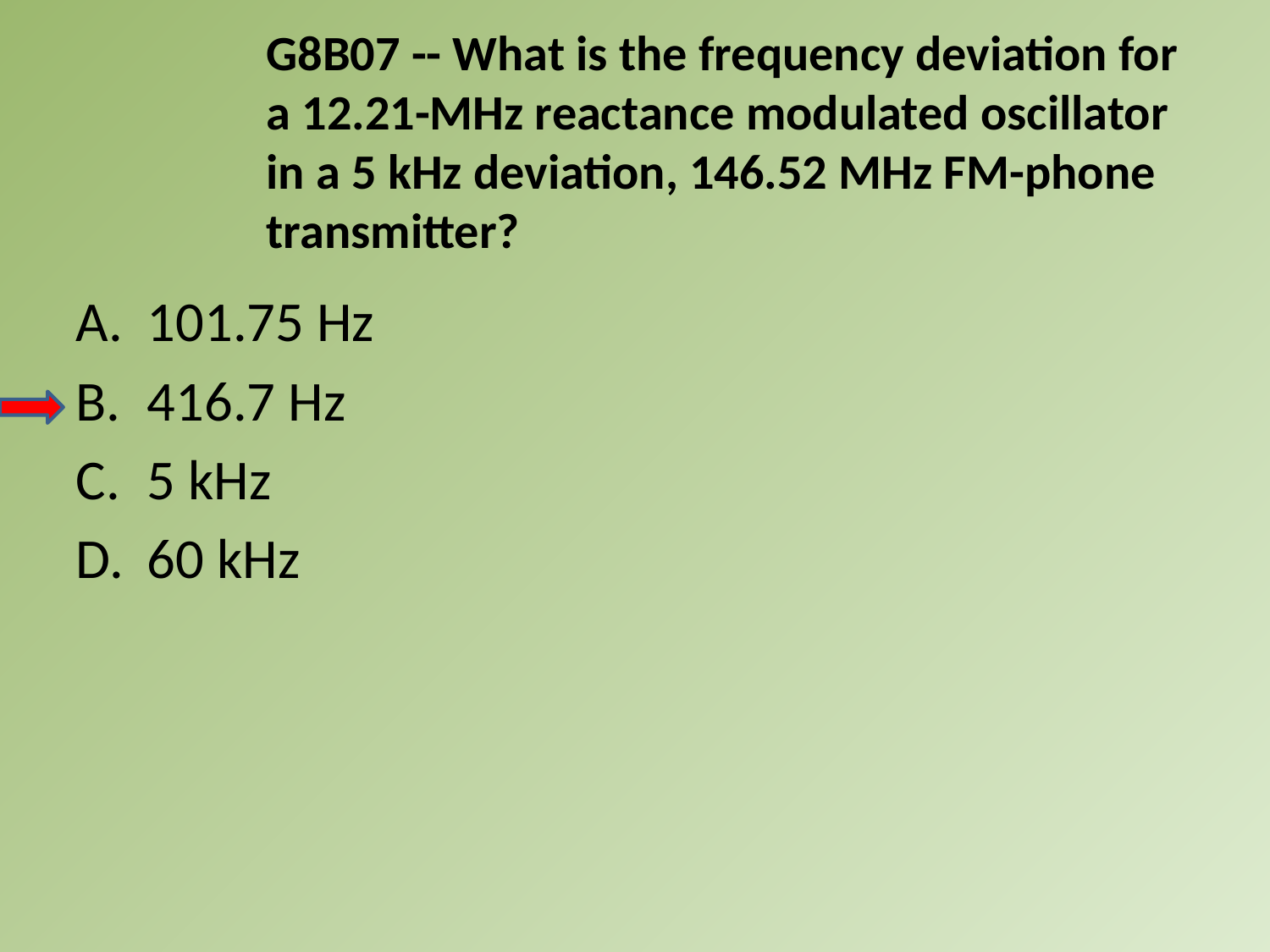

G8B07 -- What is the frequency deviation for a 12.21-MHz reactance modulated oscillator in a 5 kHz deviation, 146.52 MHz FM-phone transmitter?
A.	101.75 Hz
B.	416.7 Hz
C.	5 kHz
D.	60 kHz